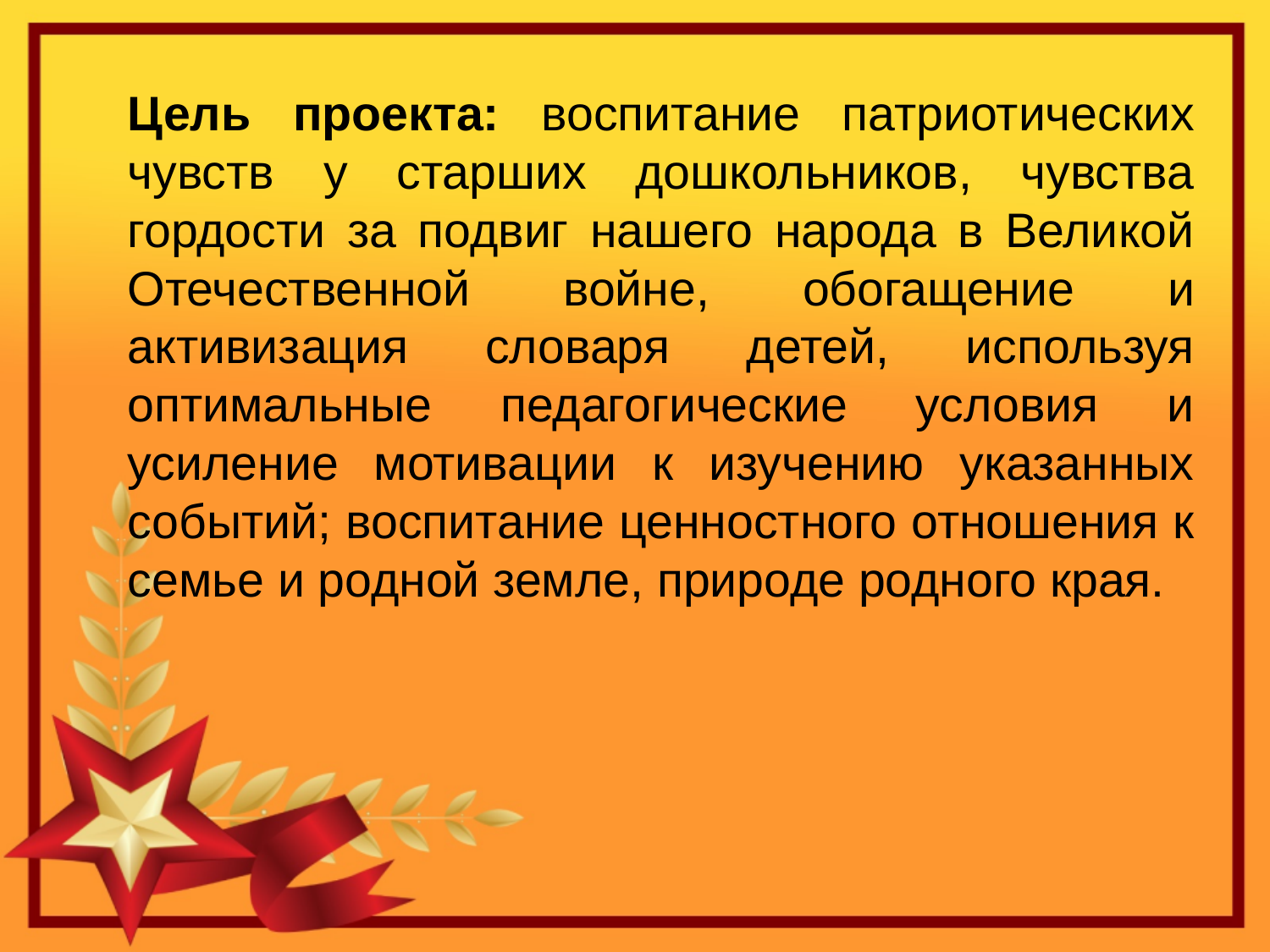

Цель проекта: воспитание патриотических чувств у старших дошкольников, чувства гордости за подвиг нашего народа в Великой Отечественной войне, обогащение и активизация словаря детей, используя оптимальные педагогические условия и усиление мотивации к изучению указанных событий; воспитание ценностного отношения к семье и родной земле, природе родного края.